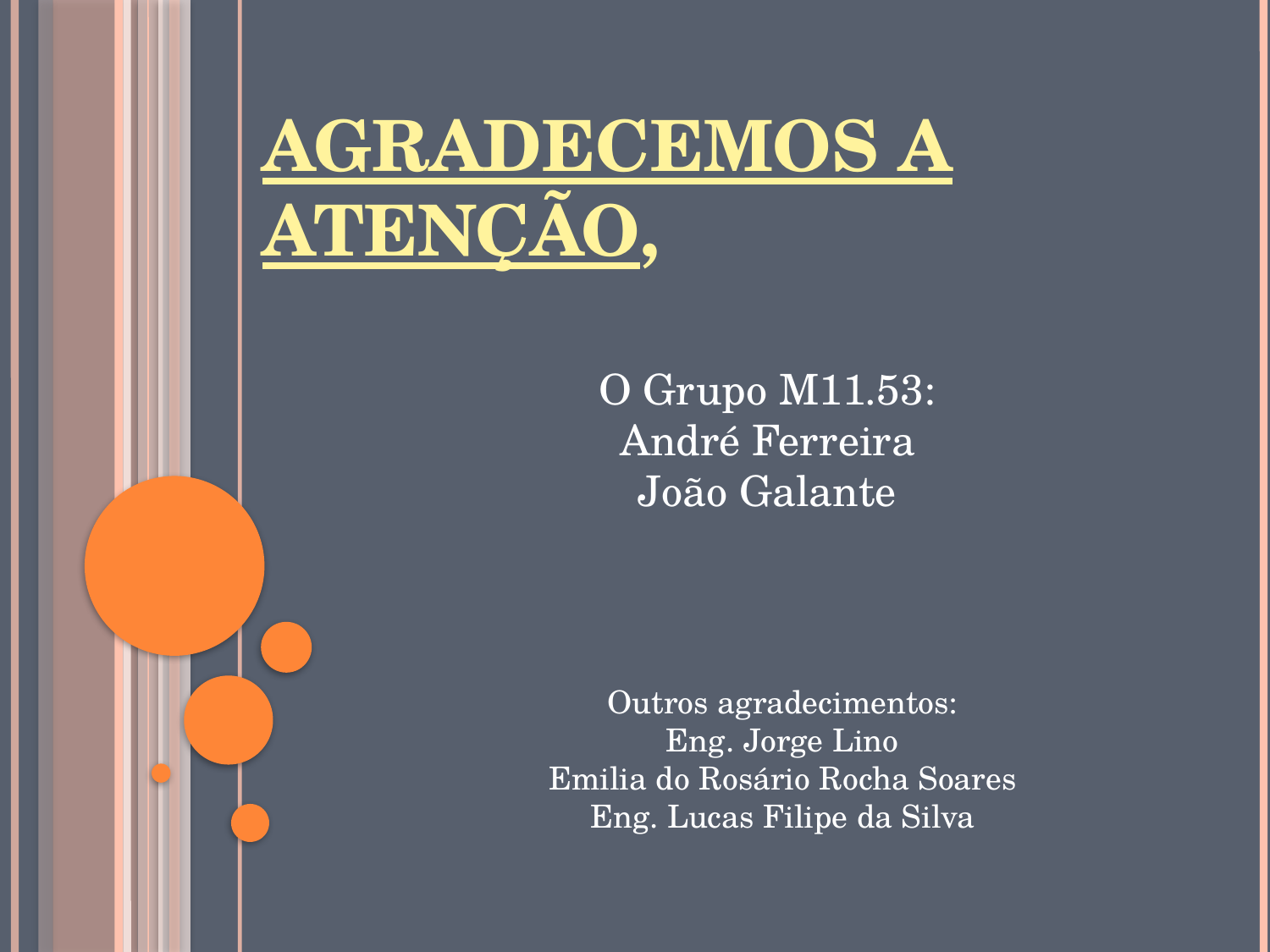

# Agradecemos a atenção,
O Grupo M11.53:
André Ferreira
João Galante
Outros agradecimentos:
Eng. Jorge Lino
Emilia do Rosário Rocha Soares
Eng. Lucas Filipe da Silva